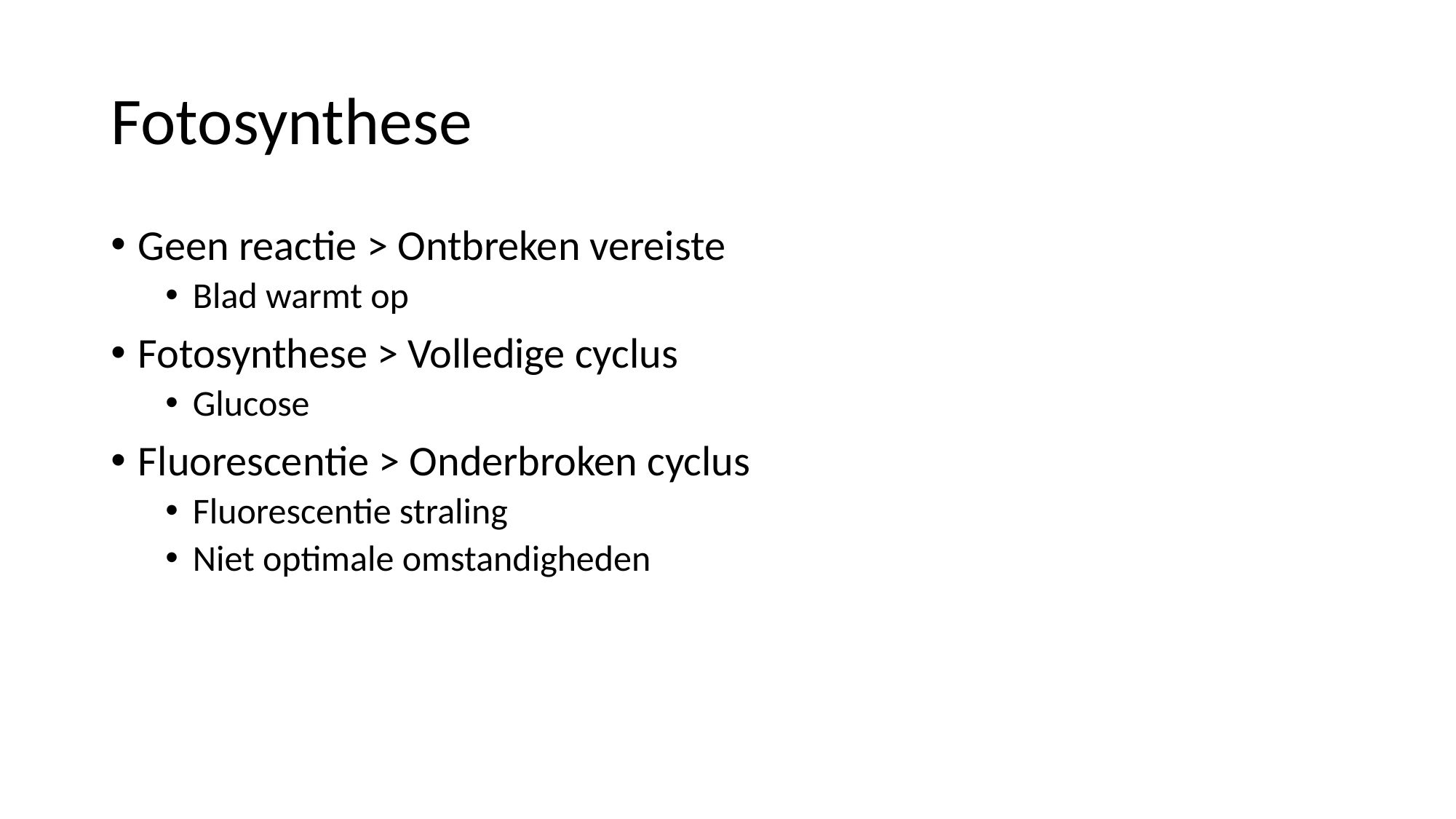

# Fotosynthese
Geen reactie > Ontbreken vereiste
Blad warmt op
Fotosynthese > Volledige cyclus
Glucose
Fluorescentie > Onderbroken cyclus
Fluorescentie straling
Niet optimale omstandigheden